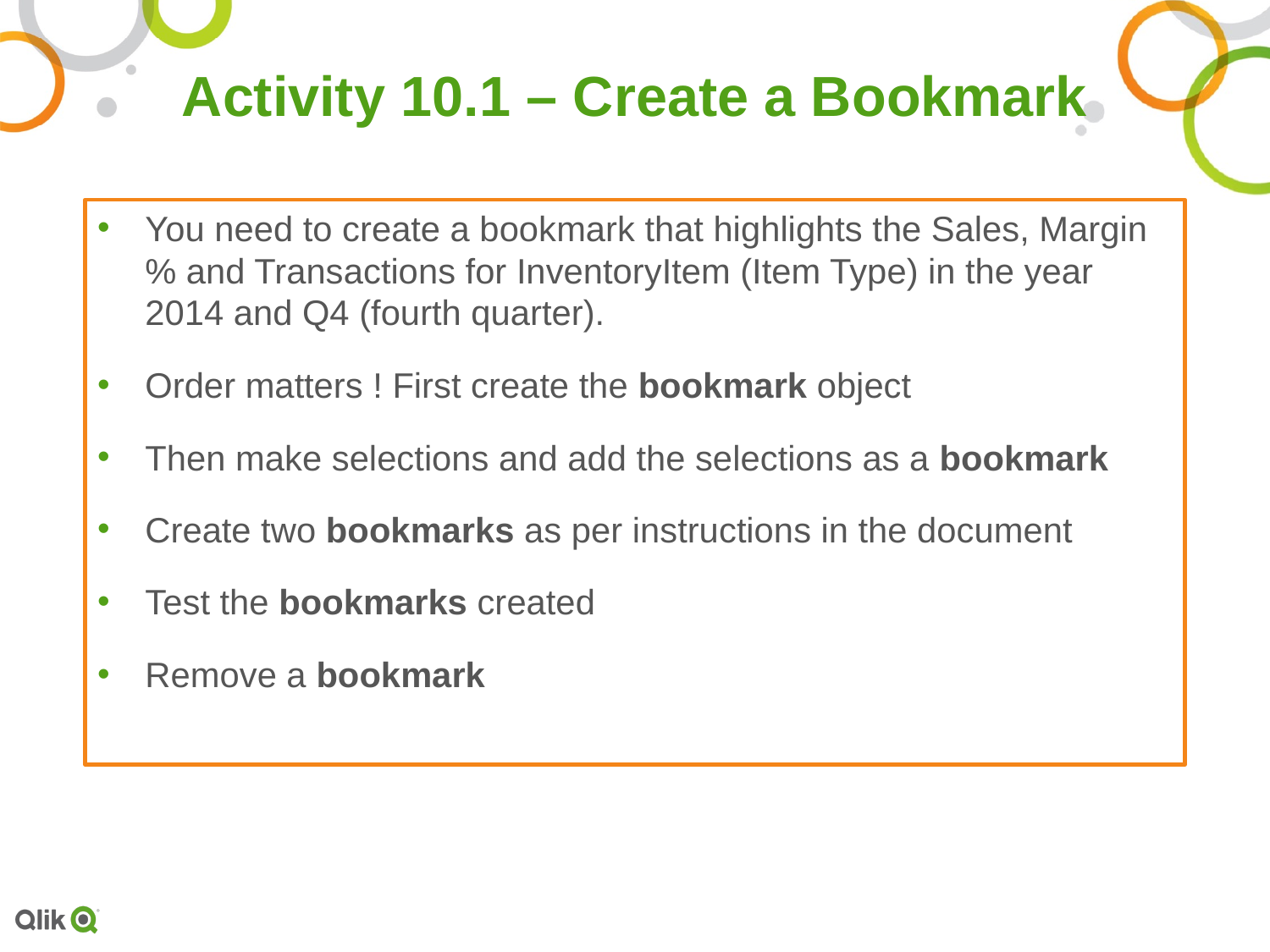

# Activity 10.1 – Create a Bookmark
You need to create a bookmark that highlights the Sales, Margin% and Transactions for InventoryItem (Item Type) in the year 2014 and Q4 (fourth quarter).
Order matters ! First create the bookmark object
Then make selections and add the selections as a bookmark
Create two bookmarks as per instructions in the document
Test the bookmarks created
Remove a bookmark